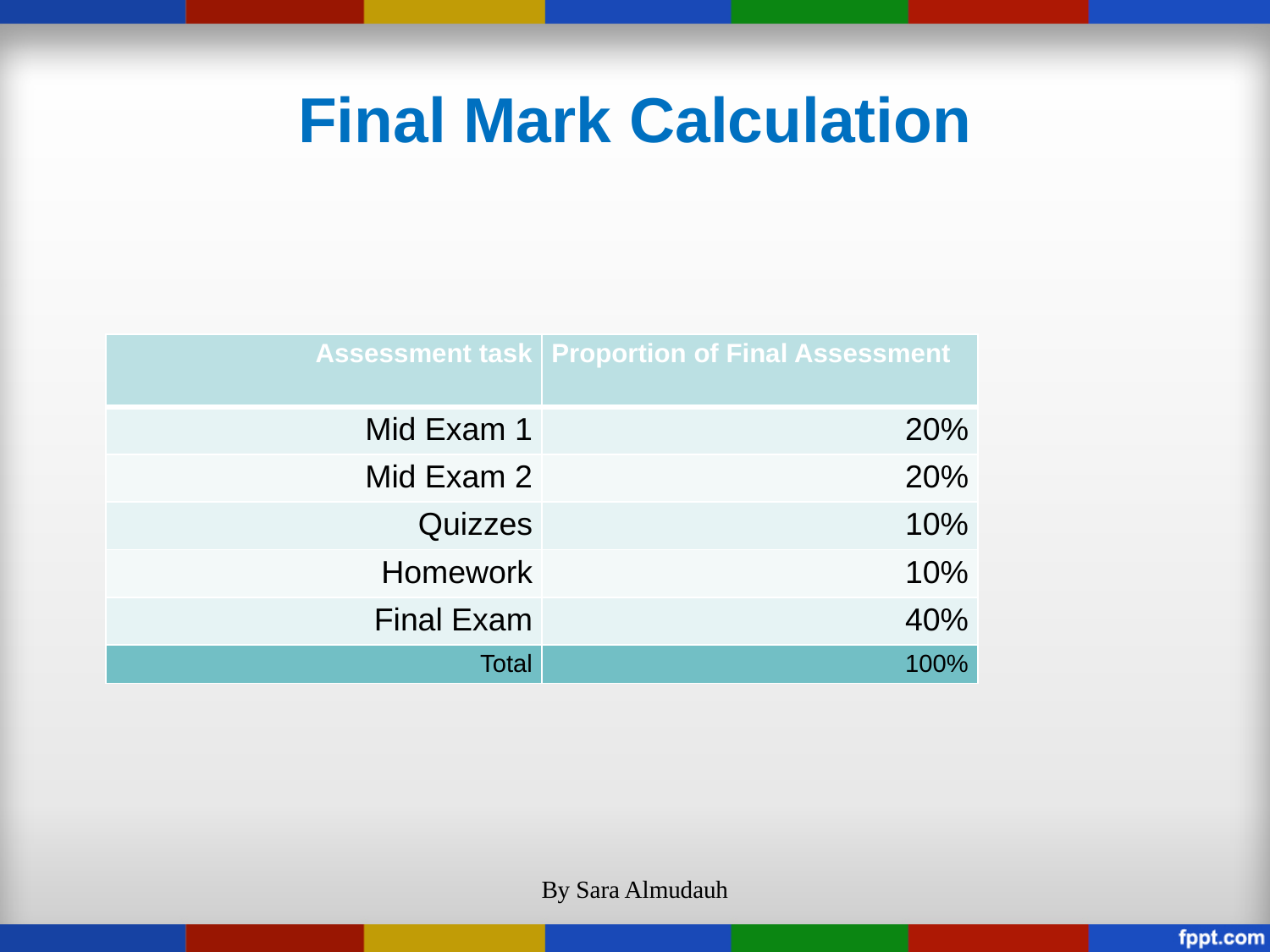

# Final Mark Calculation
| Assessment task | Proportion of Final Assessment |
| --- | --- |
| Mid Exam 1 | 20% |
| Mid Exam 2 | 20% |
| Quizzes | 10% |
| Homework | 10% |
| Final Exam | 40% |
| Total | 100% |
By Sara Almudauh